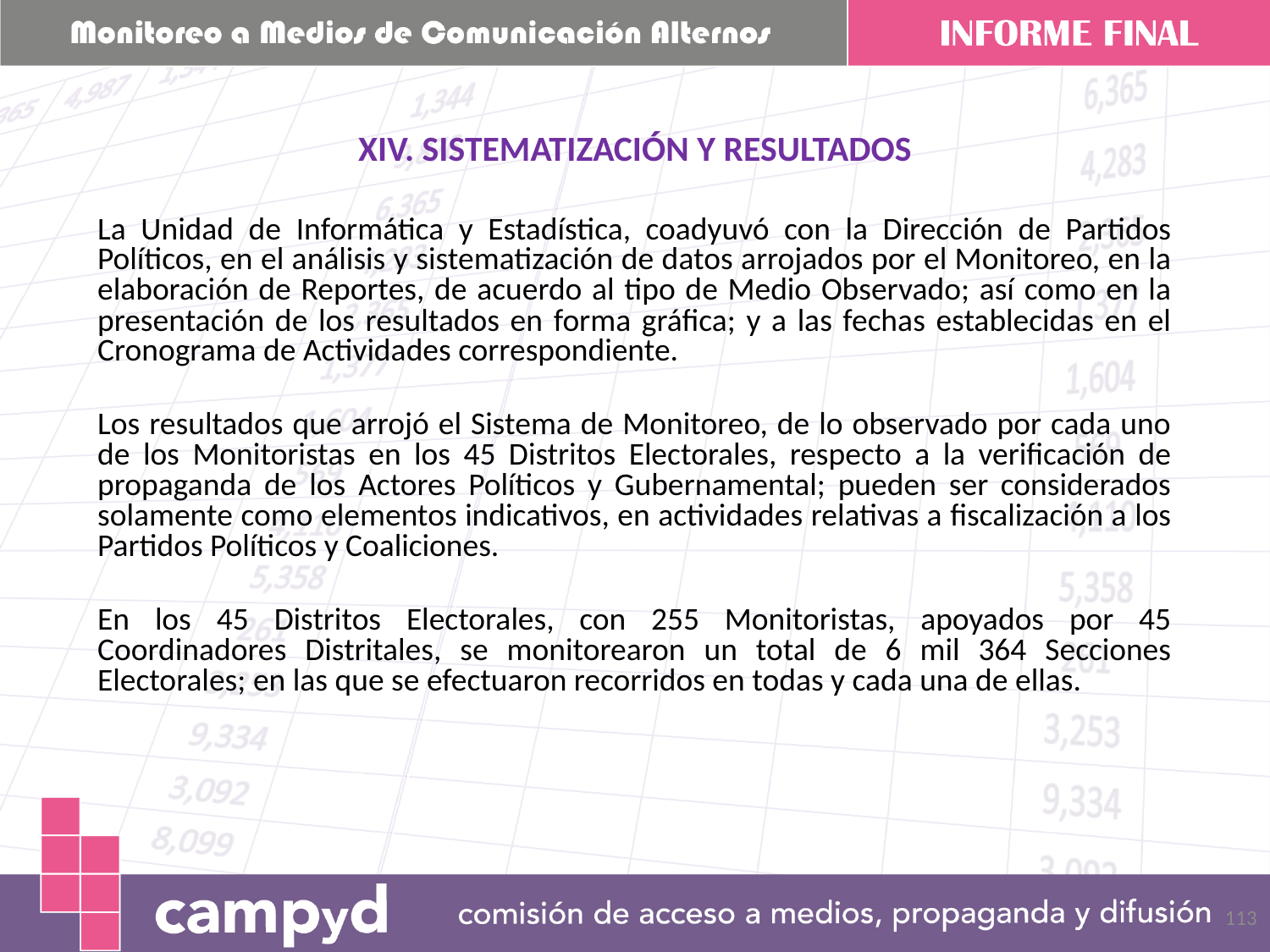

# XIV. SISTEMATIZACIÓN Y RESULTADOS
La Unidad de Informática y Estadística, coadyuvó con la Dirección de Partidos Políticos, en el análisis y sistematización de datos arrojados por el Monitoreo, en la elaboración de Reportes, de acuerdo al tipo de Medio Observado; así como en la presentación de los resultados en forma gráfica; y a las fechas establecidas en el Cronograma de Actividades correspondiente.

Los resultados que arrojó el Sistema de Monitoreo, de lo observado por cada uno de los Monitoristas en los 45 Distritos Electorales, respecto a la verificación de propaganda de los Actores Políticos y Gubernamental; pueden ser considerados solamente como elementos indicativos, en actividades relativas a fiscalización a los Partidos Políticos y Coaliciones.

En los 45 Distritos Electorales, con 255 Monitoristas, apoyados por 45 Coordinadores Distritales, se monitorearon un total de 6 mil 364 Secciones Electorales; en las que se efectuaron recorridos en todas y cada una de ellas.

113